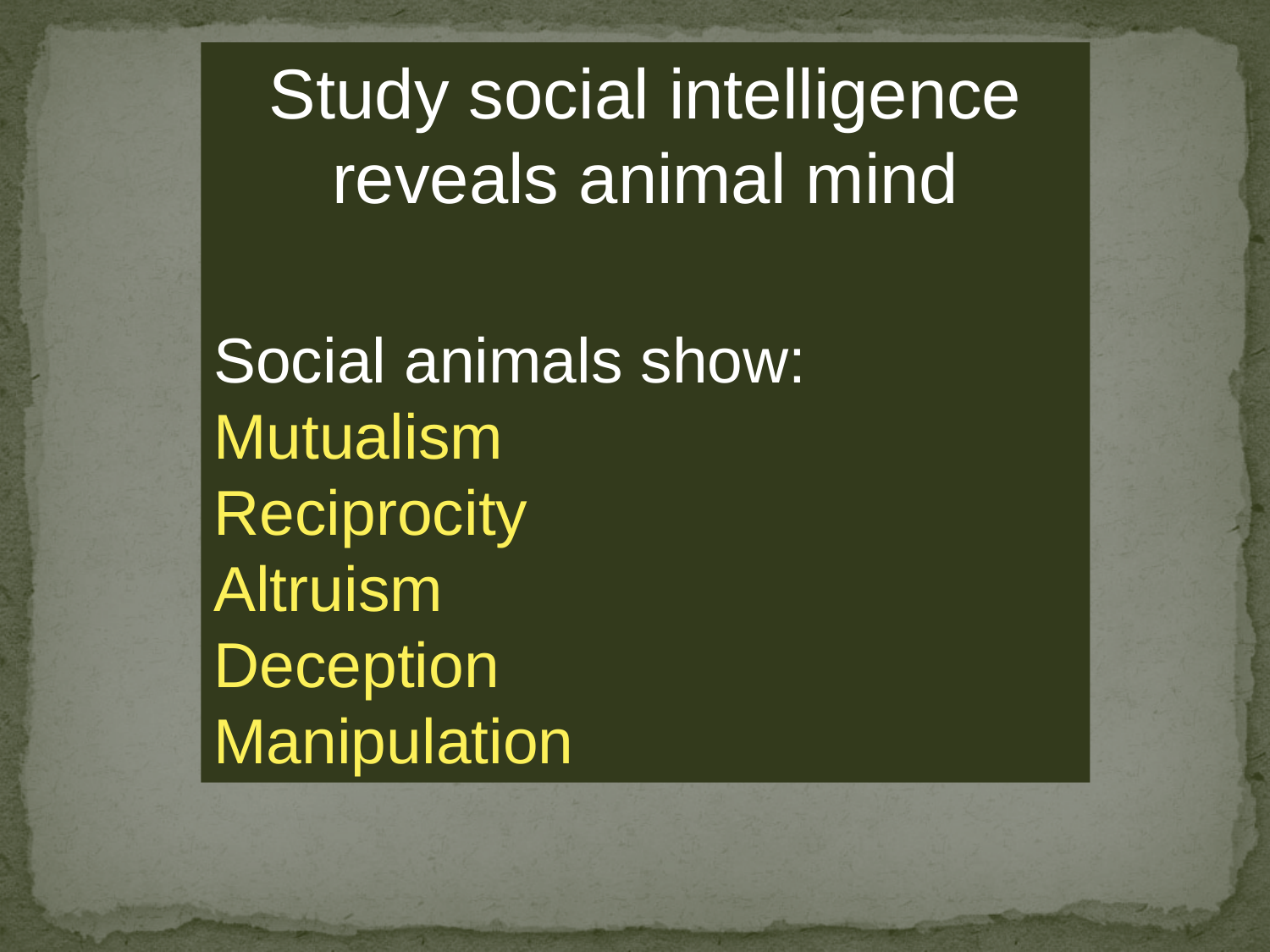

Study social intelligence
reveals animal mind

Social animals show:
Mutualism
Reciprocity
Altruism
Deception
Manipulation